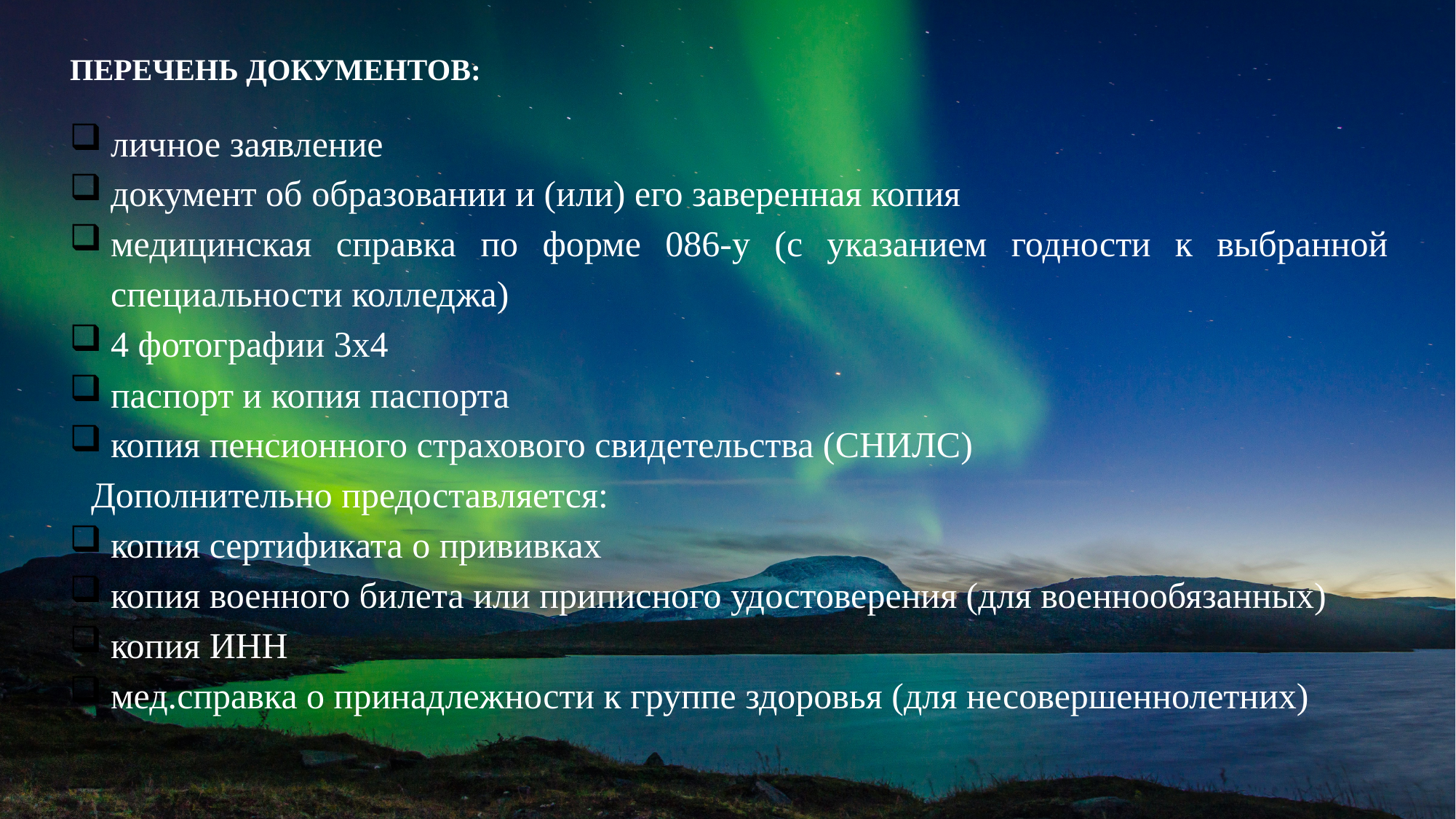

ПЕРЕЧЕНЬ ДОКУМЕНТОВ:
личное заявление
документ об образовании и (или) его заверенная копия
медицинская справка по форме 086-у (с указанием годности к выбранной специальности колледжа)
4 фотографии 3х4
паспорт и копия паспорта
копия пенсионного страхового свидетельства (СНИЛС)
Дополнительно предоставляется:
копия сертификата о прививках
копия военного билета или приписного удостоверения (для военнообязанных)
копия ИНН
мед.справка о принадлежности к группе здоровья (для несовершеннолетних)